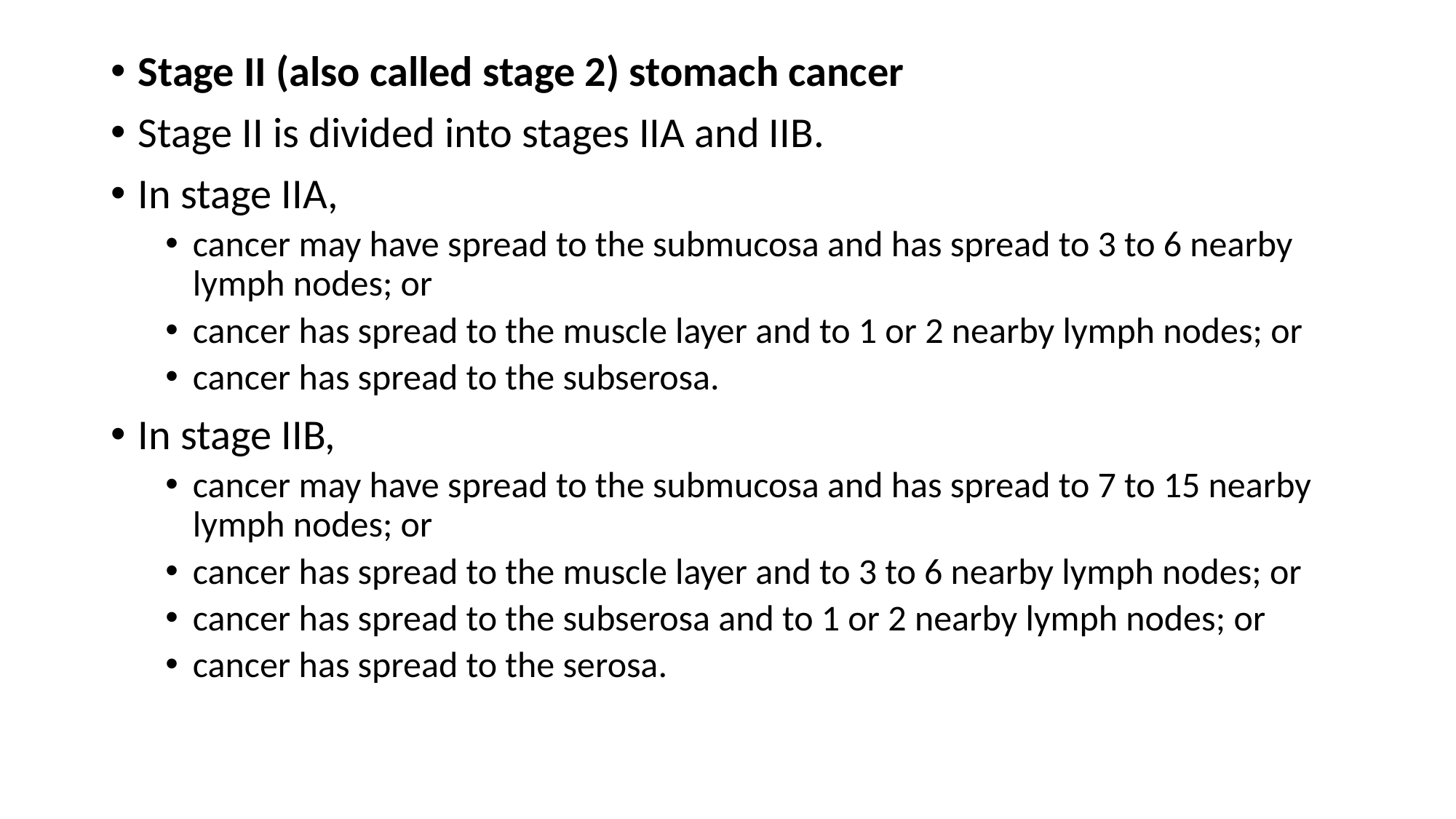

Stage II (also called stage 2) stomach cancer
Stage II is divided into stages IIA and IIB.
In stage IIA,
cancer may have spread to the submucosa and has spread to 3 to 6 nearby lymph nodes; or
cancer has spread to the muscle layer and to 1 or 2 nearby lymph nodes; or
cancer has spread to the subserosa.
In stage IIB,
cancer may have spread to the submucosa and has spread to 7 to 15 nearby lymph nodes; or
cancer has spread to the muscle layer and to 3 to 6 nearby lymph nodes; or
cancer has spread to the subserosa and to 1 or 2 nearby lymph nodes; or
cancer has spread to the serosa.